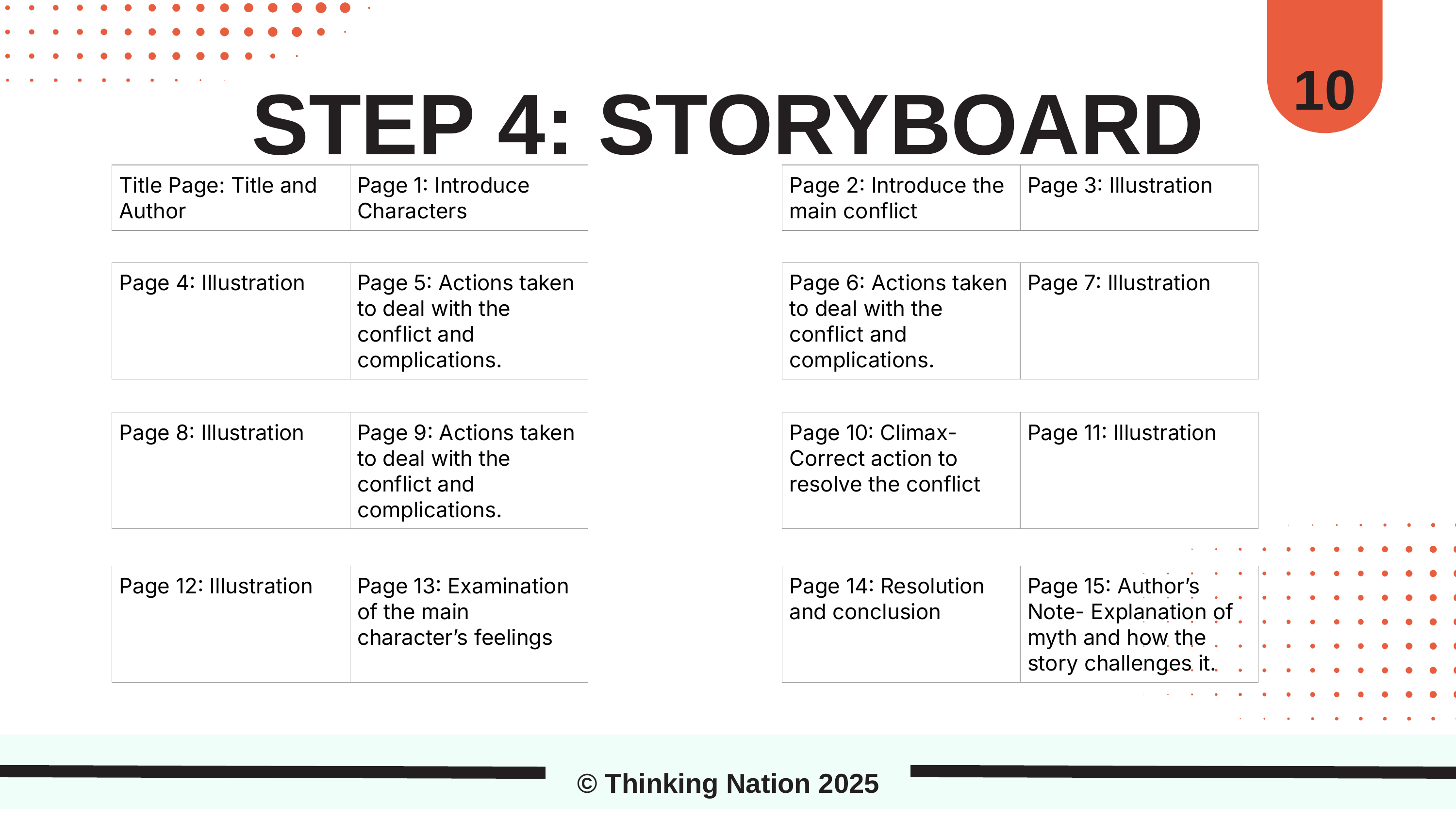

10
STEP 4: STORYBOARD
| Title Page: Title and Author | Page 1: Introduce Characters |
| --- | --- |
| Page 2: Introduce the main conflict | Page 3: Illustration |
| --- | --- |
| Page 4: Illustration | Page 5: Actions taken to deal with the conflict and complications. |
| --- | --- |
| Page 6: Actions taken to deal with the conflict and complications. | Page 7: Illustration |
| --- | --- |
| Page 8: Illustration | Page 9: Actions taken to deal with the conflict and complications. |
| --- | --- |
| Page 10: Climax- Correct action to resolve the conflict | Page 11: Illustration |
| --- | --- |

| Page 12: Illustration | Page 13: Examination of the main character’s feelings |
| --- | --- |
| Page 14: Resolution and conclusion | Page 15: Author’s Note- Explanation of myth and how the story challenges it. |
| --- | --- |

© Thinking Nation 2025